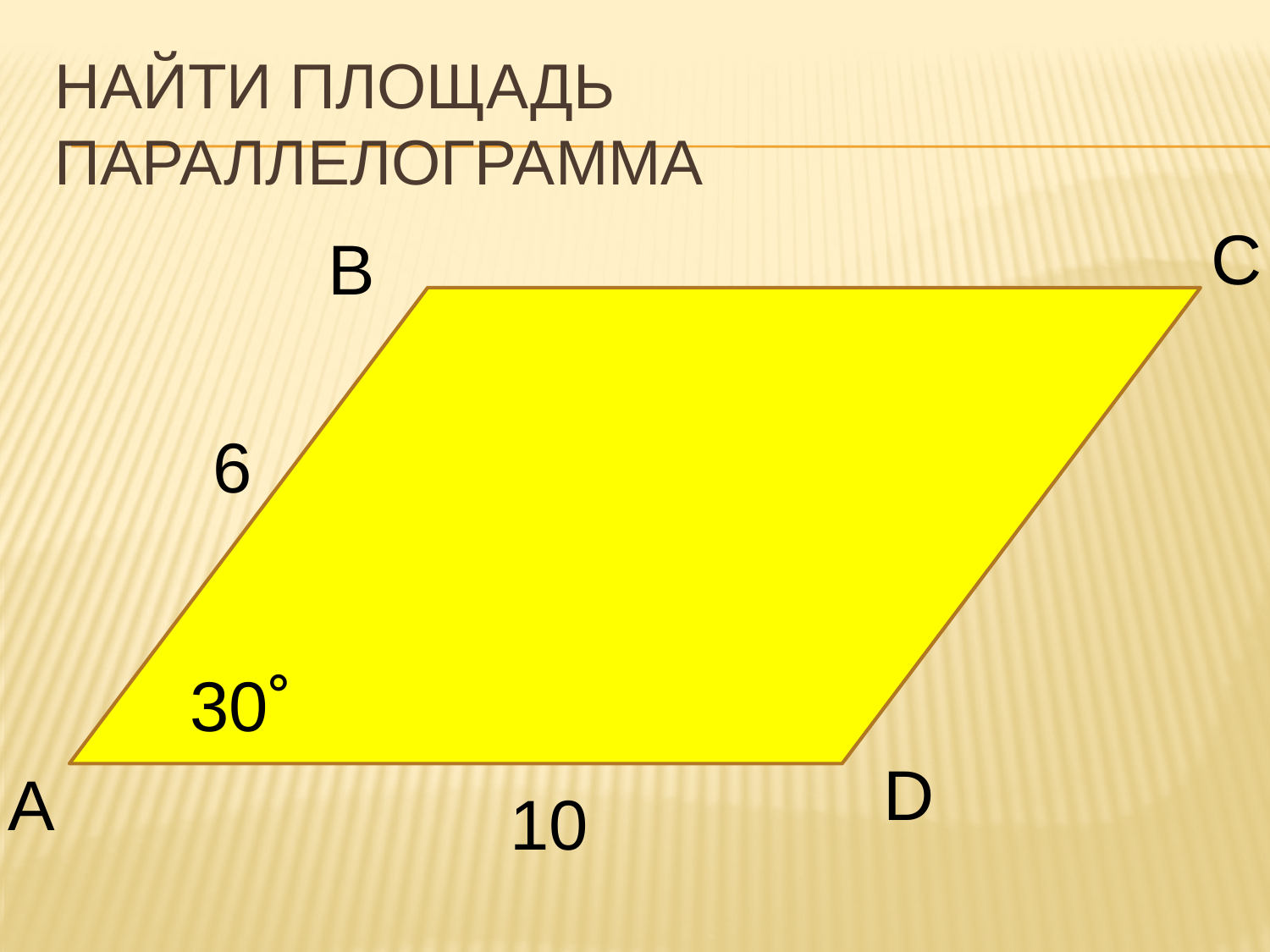

# Найти площадь параллелограмма
C
B

6
30˚
D
A
10